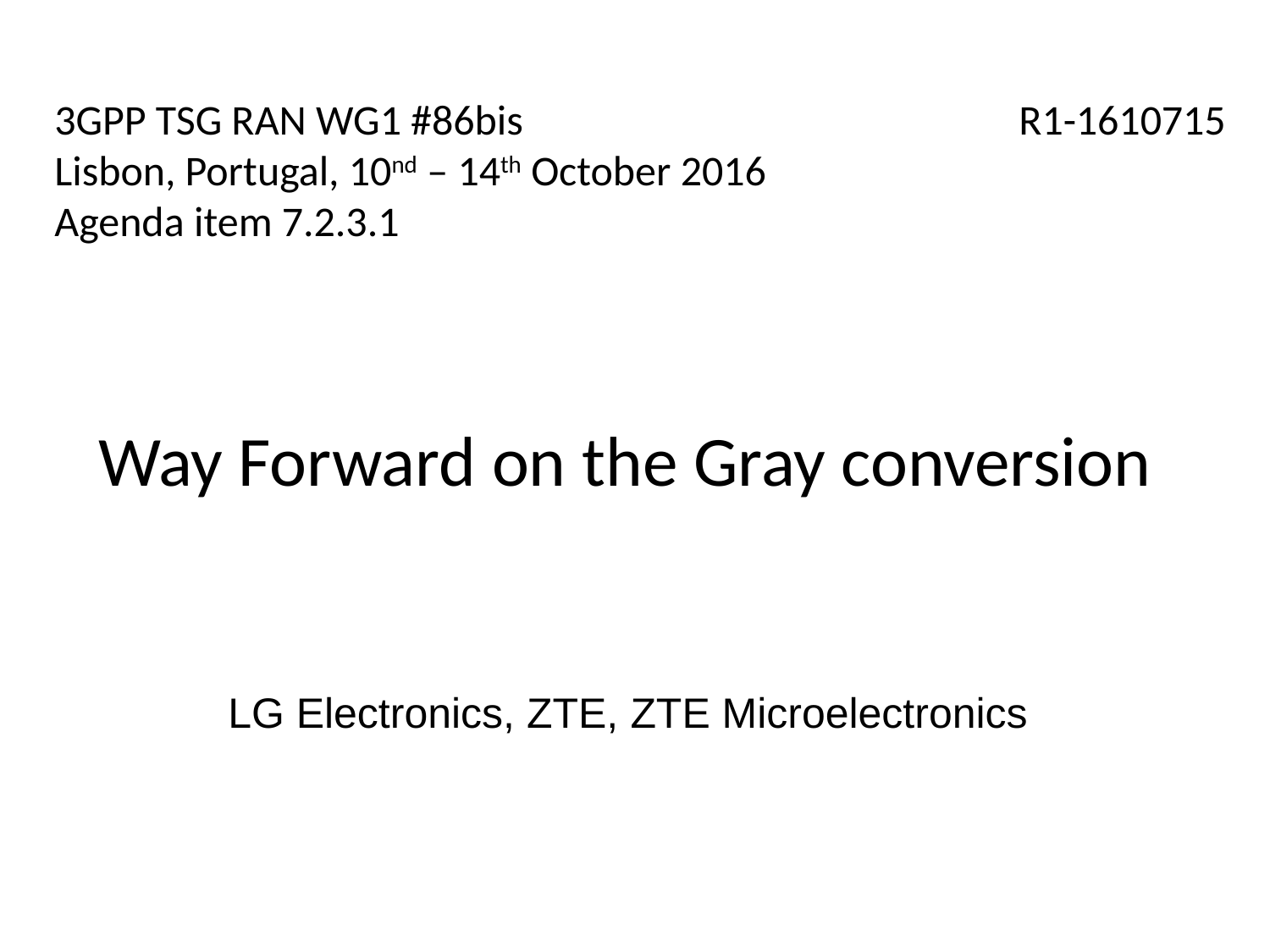

3GPP TSG RAN WG1 #86bis
Lisbon, Portugal, 10nd – 14th October 2016
Agenda item 7.2.3.1

R1-1610715
Way Forward on the Gray conversion
LG Electronics, ZTE, ZTE Microelectronics